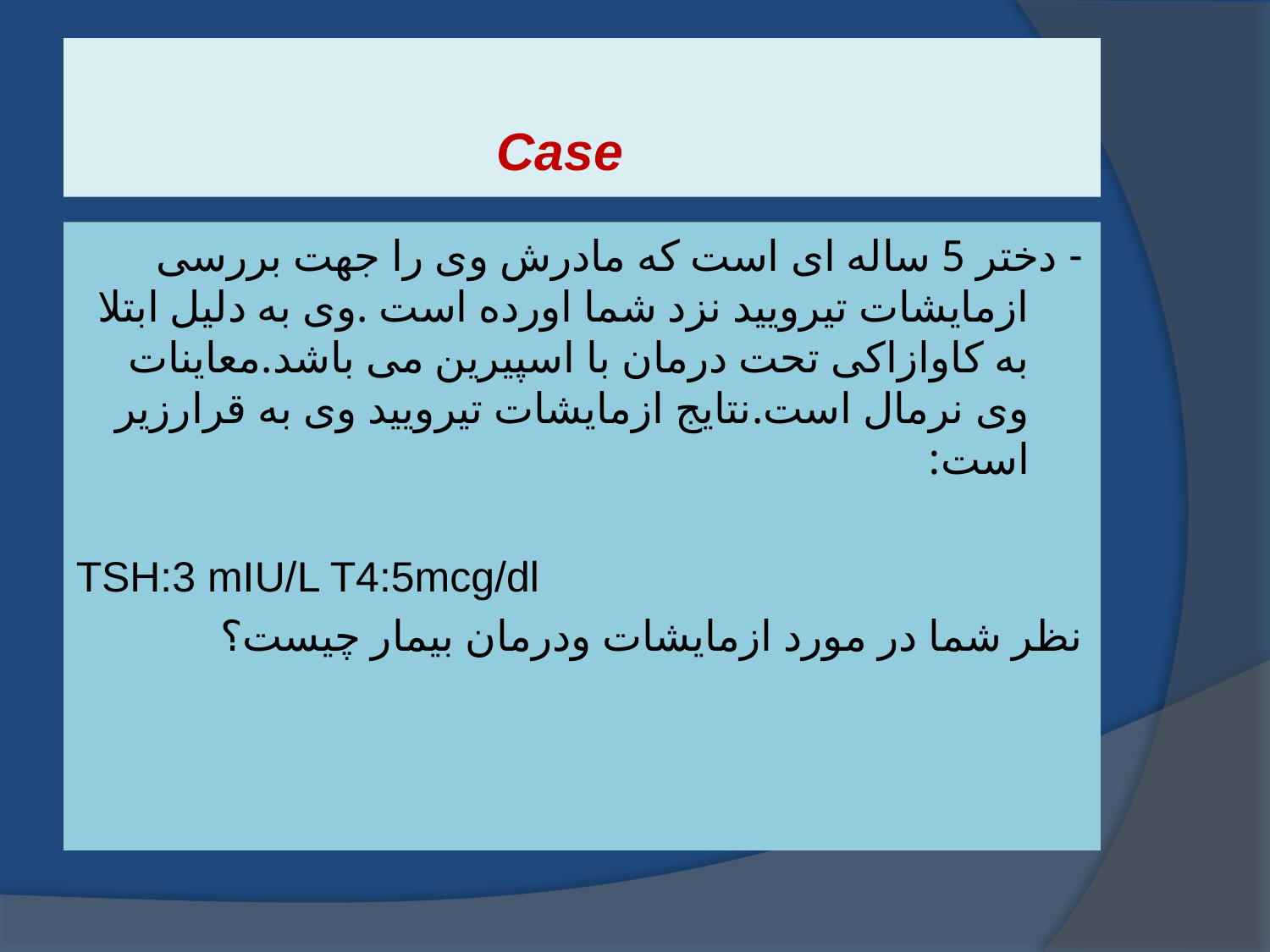

# Case
- دختر 5 ساله ای است که مادرش وی را جهت بررسی ازمایشات تیرویید نزد شما اورده است .وی به دلیل ابتلا به کاوازاکی تحت درمان با اسپیرین می باشد.معاینات وی نرمال است.نتایج ازمایشات تیرویید وی به قرارزیر است:

 TSH:3 mIU/L T4:5mcg/dl
نظر شما در مورد ازمایشات ودرمان بیمار چیست؟